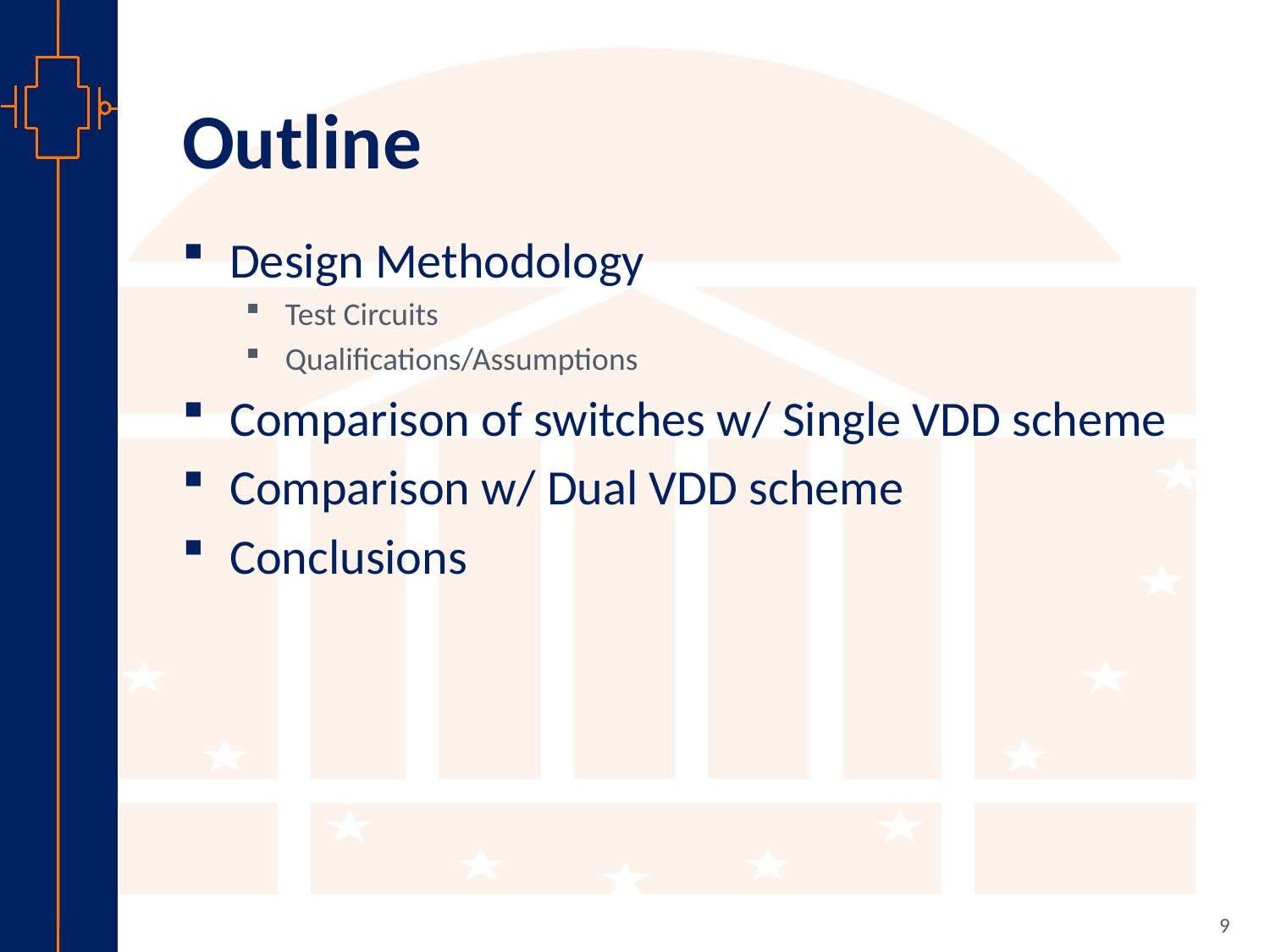

# Outline
Design Methodology
Test Circuits
Qualifications/Assumptions
Comparison of switches w/ Single VDD scheme
Comparison w/ Dual VDD scheme
Conclusions
9